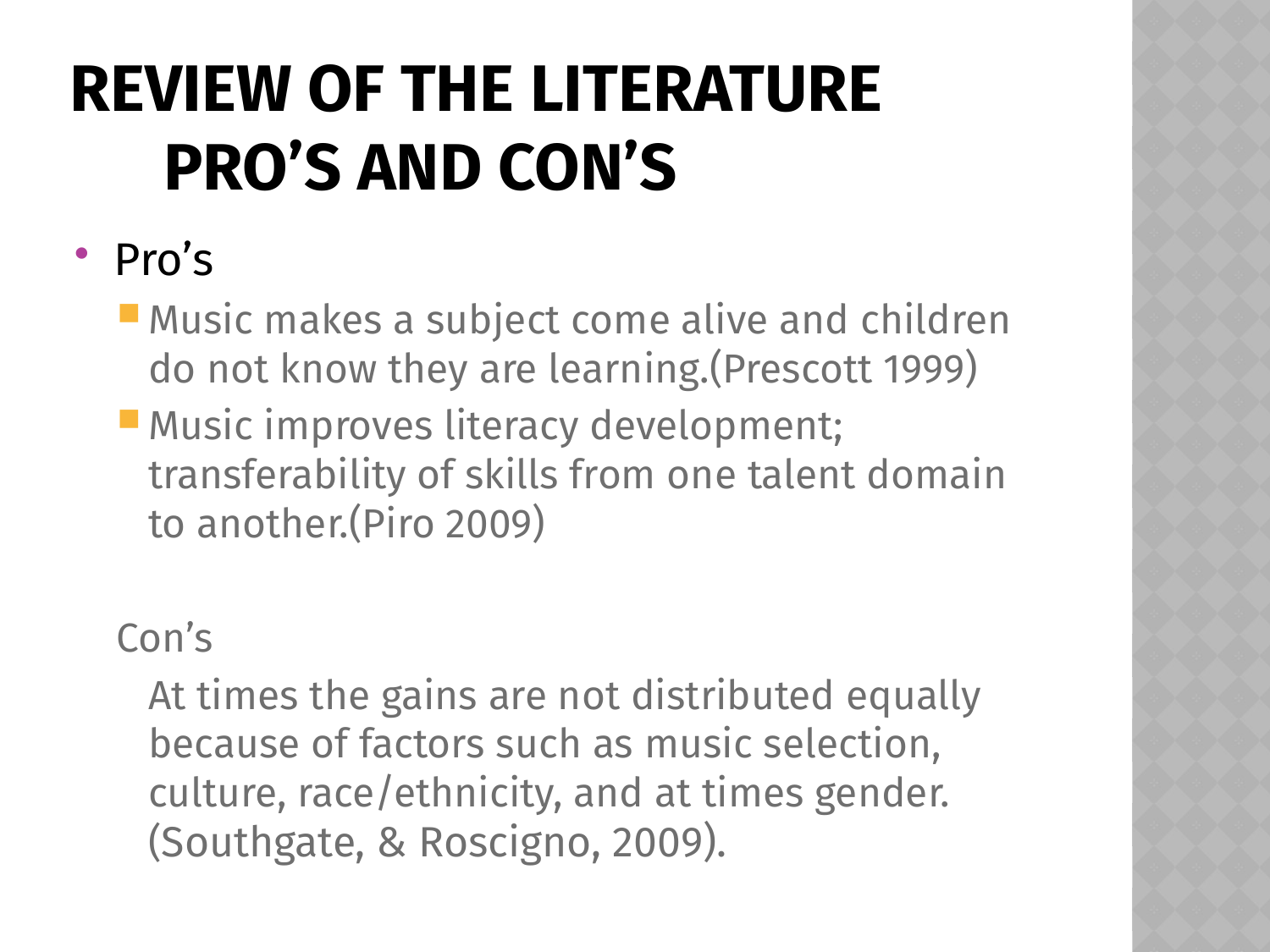

# Review of the literature Pro’s and Con’s
Pro’s
Music makes a subject come alive and children do not know they are learning.(Prescott 1999)
Music improves literacy development; transferability of skills from one talent domain to another.(Piro 2009)

Con’s
	At times the gains are not distributed equally because of factors such as music selection, culture, race/ethnicity, and at times gender. (Southgate, & Roscigno, 2009).